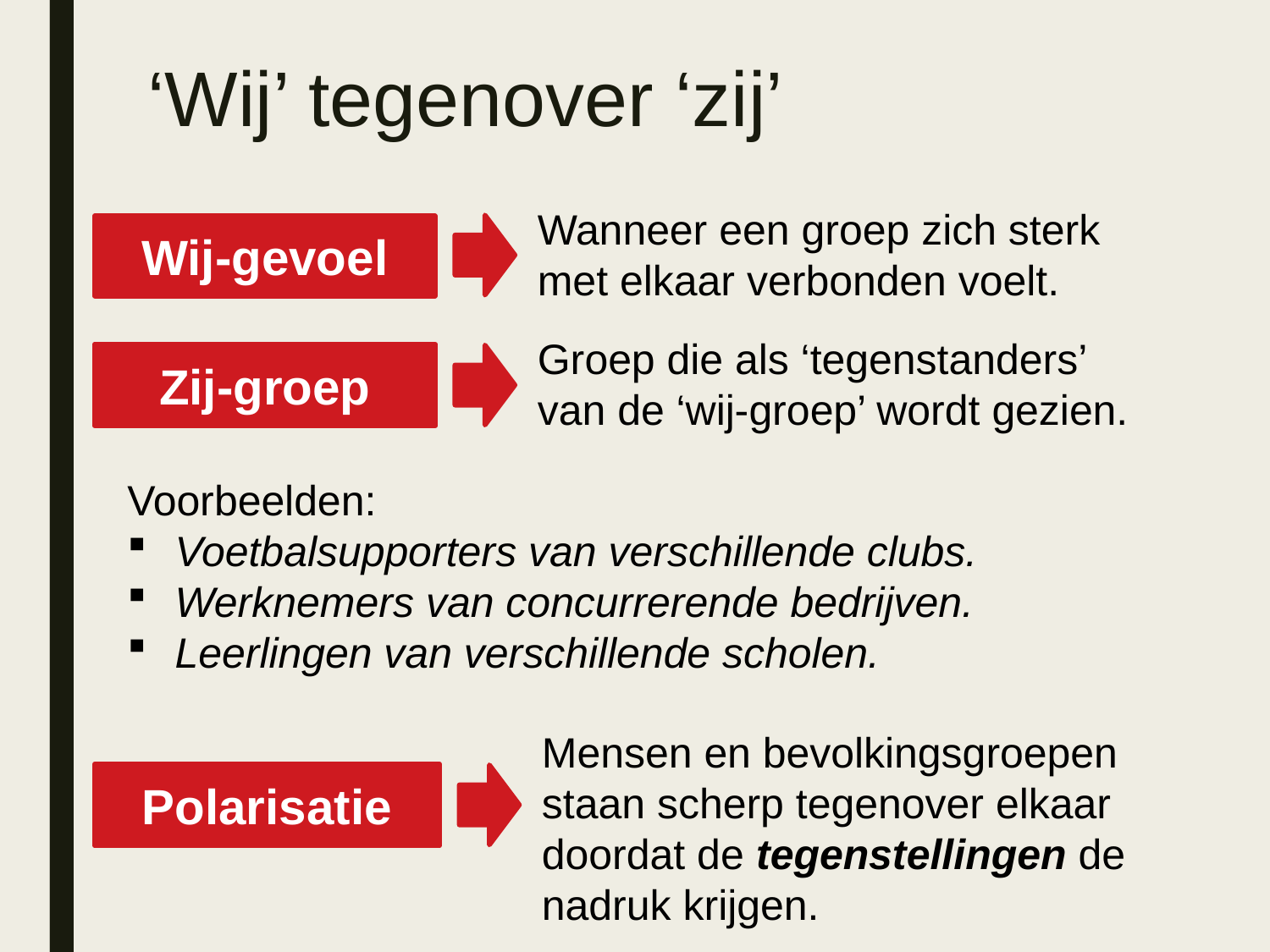

# ‘Wij’ tegenover ‘zij’
Wanneer een groep zich sterk met elkaar verbonden voelt.

Wij-gevoel
Groep die als ‘tegenstanders’ van de ‘wij-groep’ wordt gezien.
Zij-groep

Voorbeelden:
Voetbalsupporters van verschillende clubs.
Werknemers van concurrerende bedrijven.
Leerlingen van verschillende scholen.
Mensen en bevolkingsgroepen staan scherp tegenover elkaar doordat de tegenstellingen de nadruk krijgen.
Polarisatie